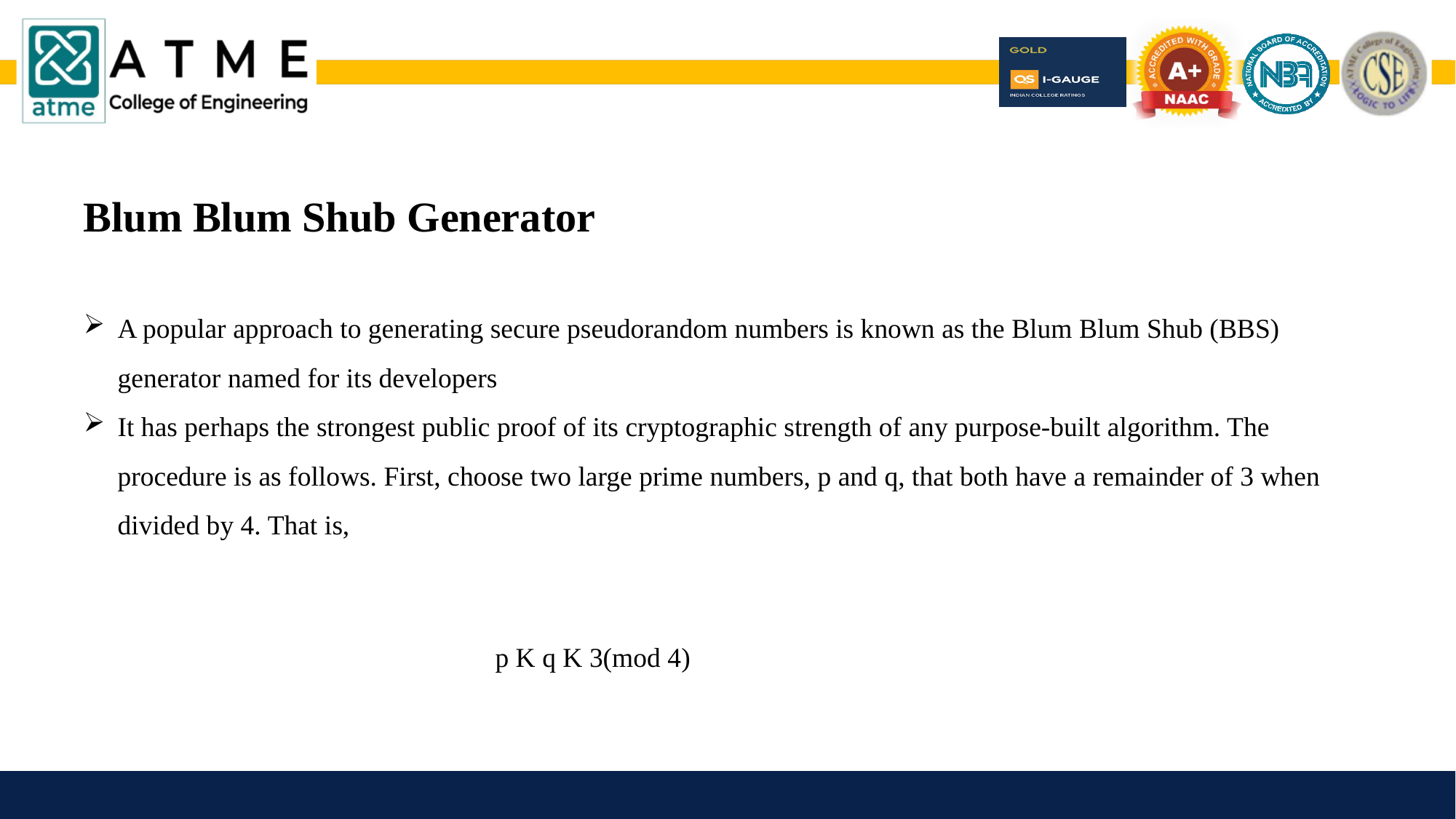

Blum Blum Shub Generator
A popular approach to generating secure pseudorandom numbers is known as the Blum Blum Shub (BBS) generator named for its developers
It has perhaps the strongest public proof of its cryptographic strength of any purpose-built algorithm. The procedure is as follows. First, choose two large prime numbers, p and q, that both have a remainder of 3 when divided by 4. That is,

p K q K 3(mod 4)